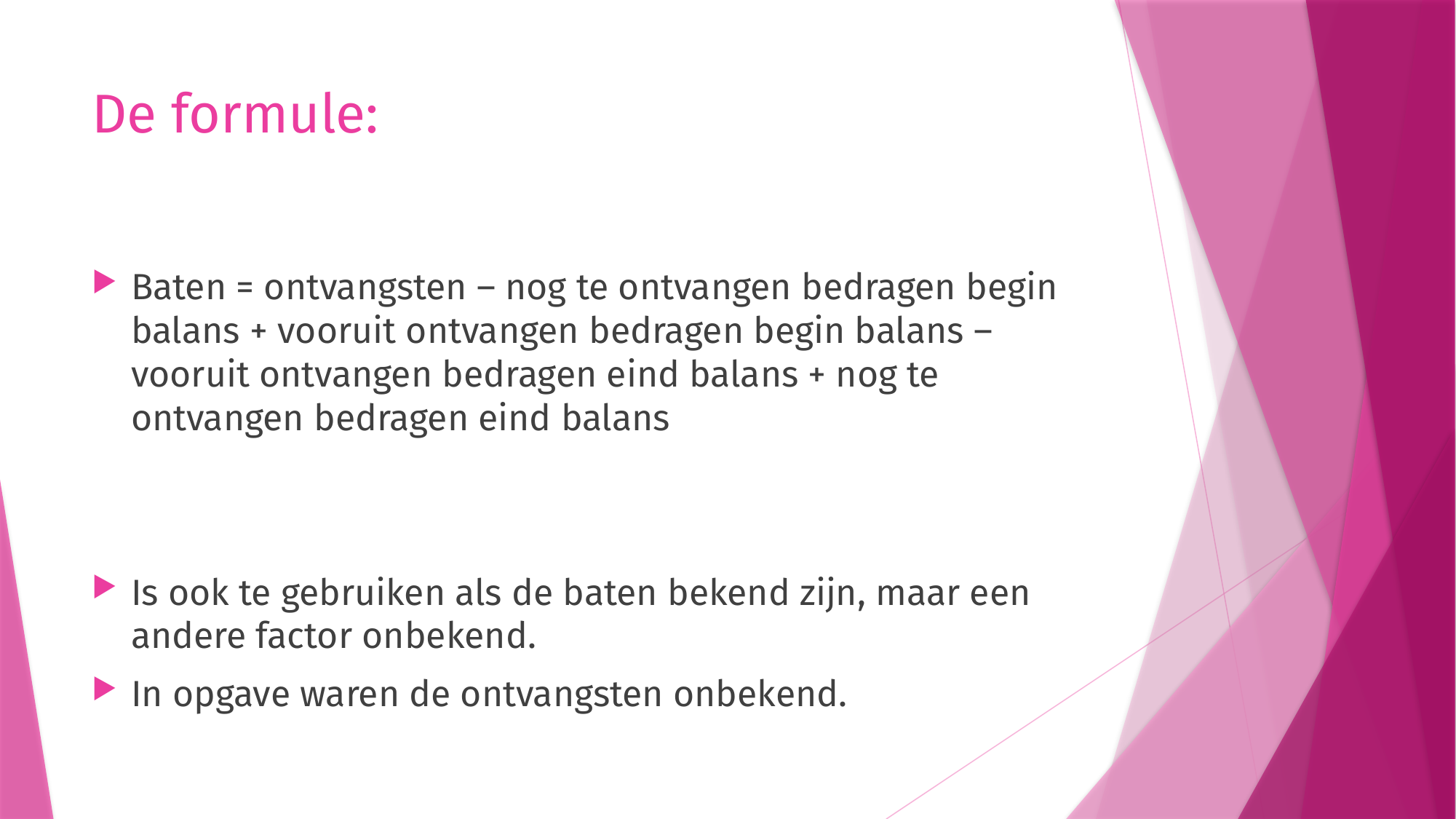

# De formule:
Baten = ontvangsten – nog te ontvangen bedragen begin balans + vooruit ontvangen bedragen begin balans – vooruit ontvangen bedragen eind balans + nog te ontvangen bedragen eind balans

Is ook te gebruiken als de baten bekend zijn, maar een andere factor onbekend.
In opgave waren de ontvangsten onbekend.